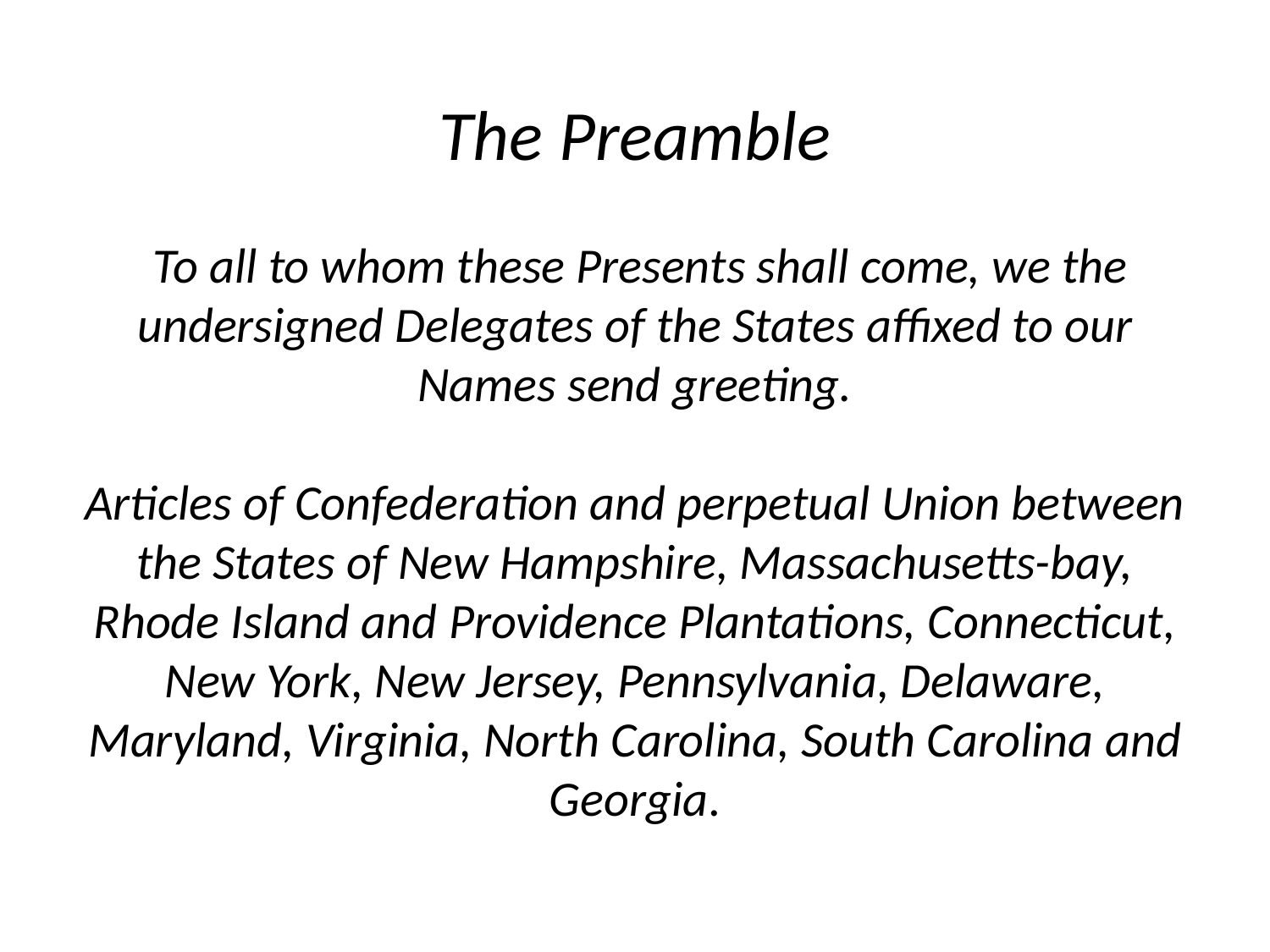

# The Preamble To all to whom these Presents shall come, we the undersigned Delegates of the States affixed to our Names send greeting. Articles of Confederation and perpetual Union between the States of New Hampshire, Massachusetts-bay, Rhode Island and Providence Plantations, Connecticut, New York, New Jersey, Pennsylvania, Delaware, Maryland, Virginia, North Carolina, South Carolina and Georgia.